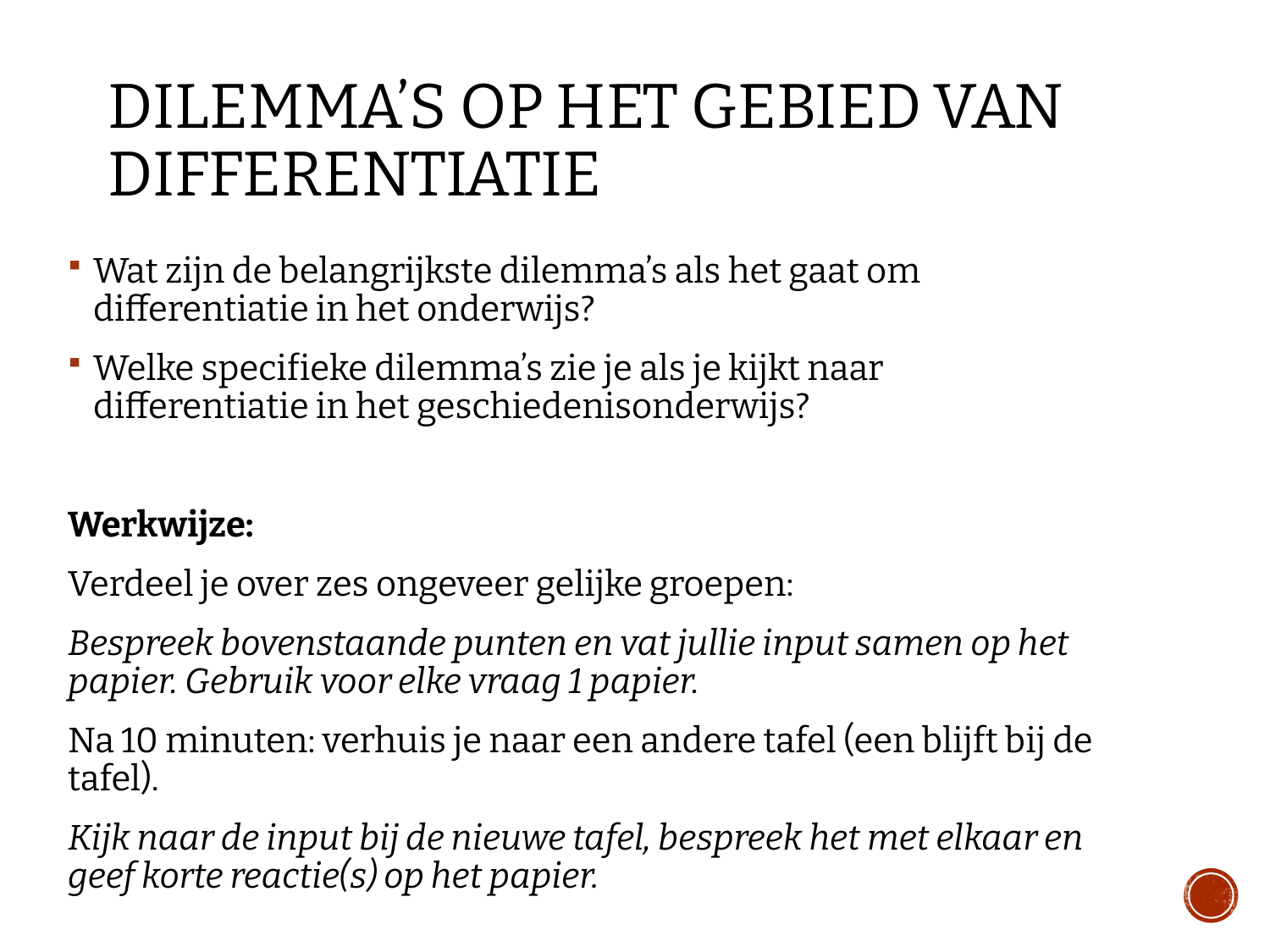

# Dilemma’s op het gebied van differentiatie
Wat zijn de belangrijkste dilemma’s als het gaat om differentiatie in het onderwijs?
Welke specifieke dilemma’s zie je als je kijkt naar differentiatie in het geschiedenisonderwijs?

Werkwijze:
Verdeel je over zes ongeveer gelijke groepen:
Bespreek bovenstaande punten en vat jullie input samen op het papier. Gebruik voor elke vraag 1 papier.
Na 10 minuten: verhuis je naar een andere tafel (een blijft bij de tafel).
Kijk naar de input bij de nieuwe tafel, bespreek het met elkaar en geef korte reactie(s) op het papier.